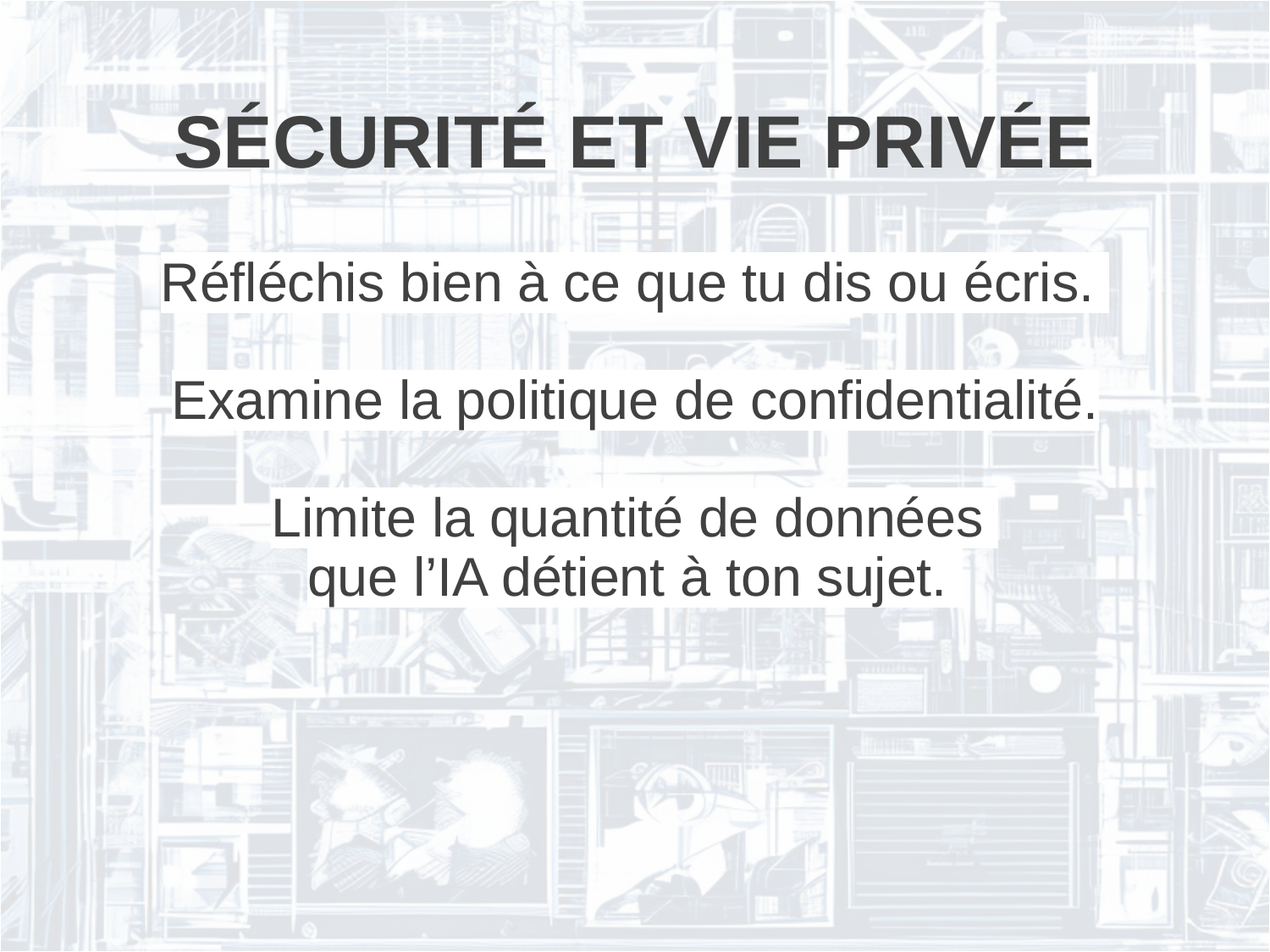

SÉCURITÉ ET VIE PRIVÉE
Réfléchis bien à ce que tu dis ou écris.

Examine la politique de confidentialité.

Limite la quantité de données
que l’IA détient à ton sujet.